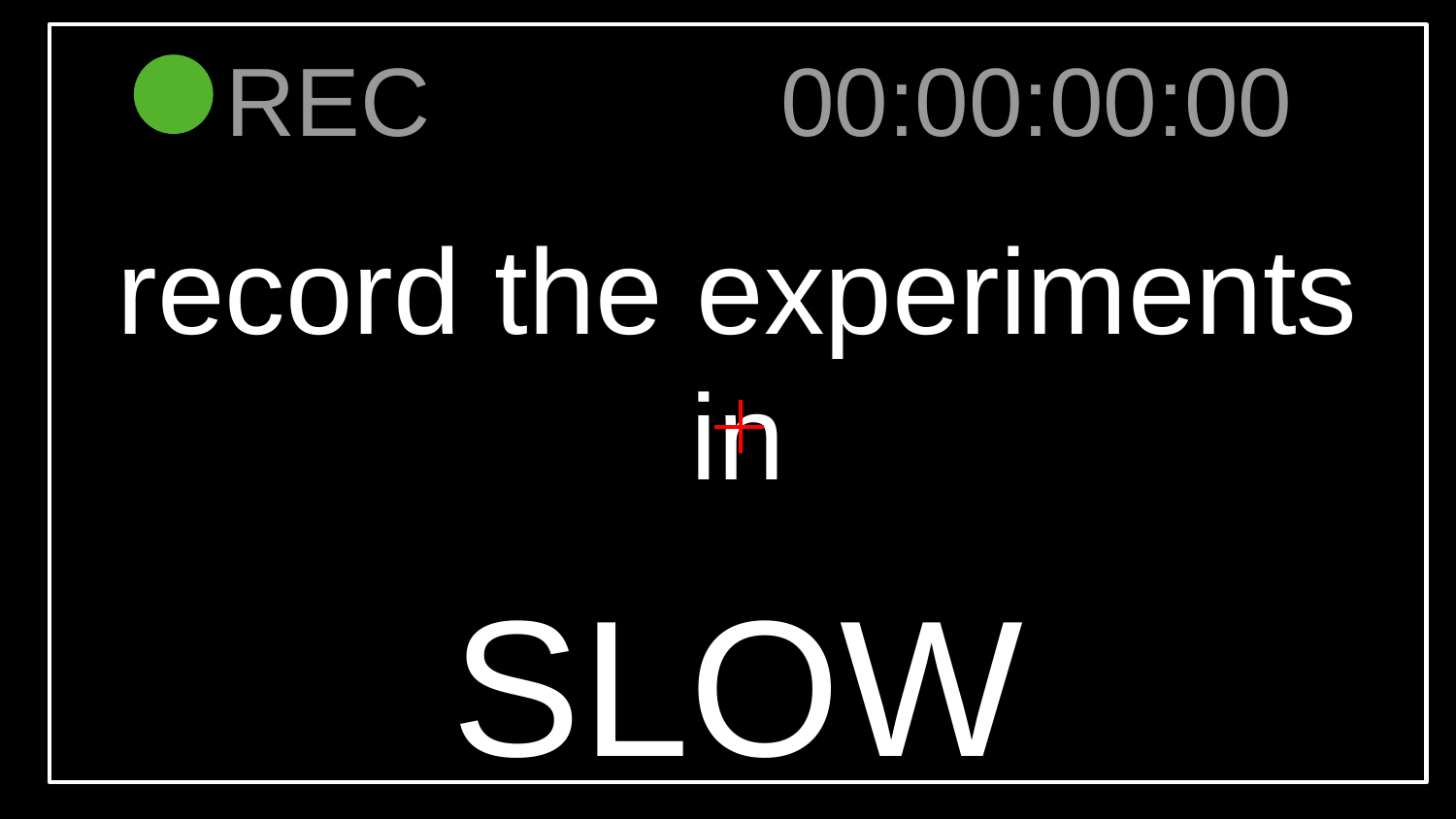

REC             00:00:00:00

#
record the experiments in

SLOW MOTION